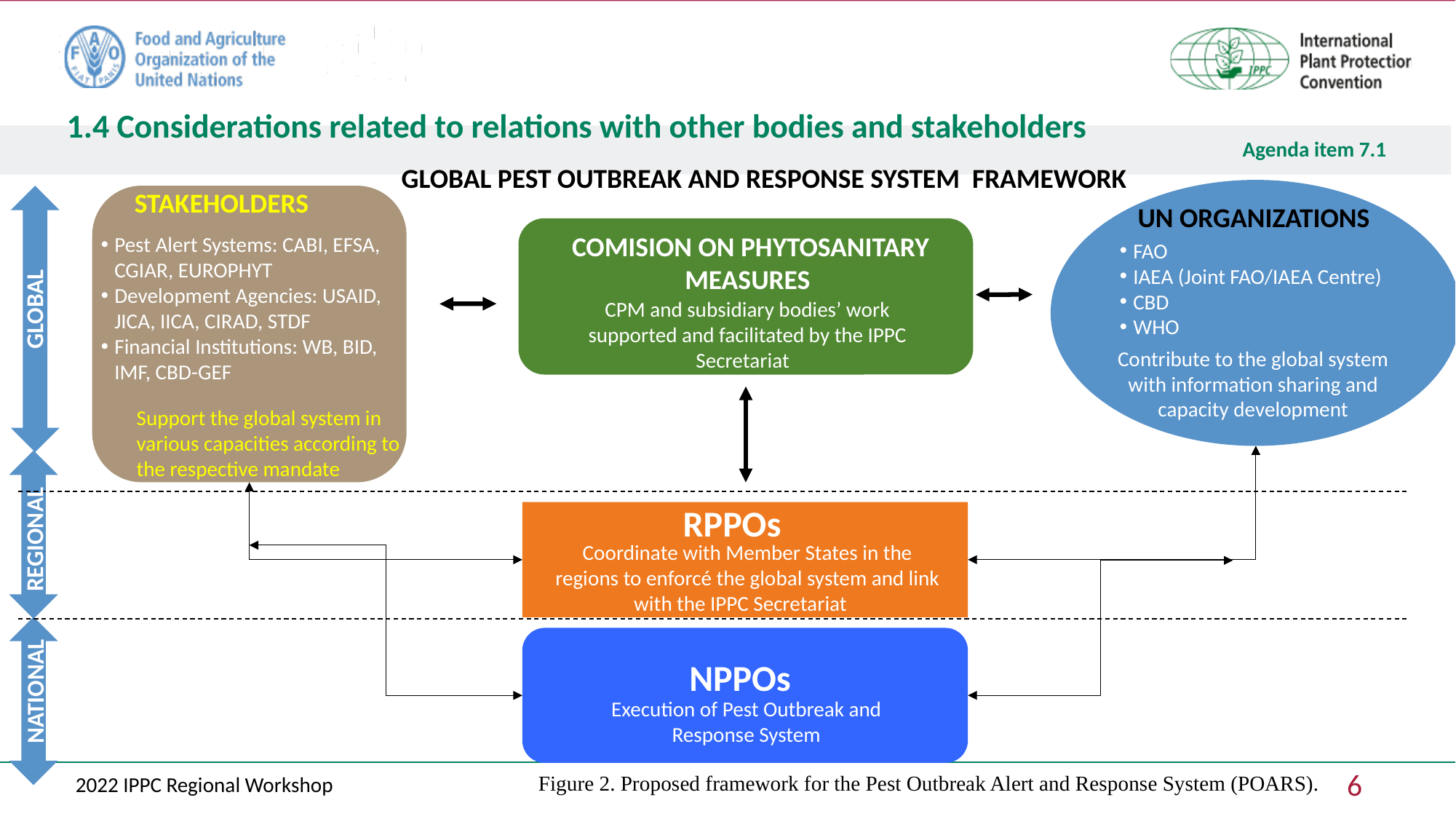

# 1.4 Considerations related to relations with other bodies and stakeholders
GLOBAL PEST OUTBREAK AND RESPONSE SYSTEM  FRAMEWORK

STAKEHOLDERS
GLOBAL
UN ORGANIZATIONS

COMISION ON PHYTOSANITARY MEASURES
Pest Alert Systems: CABI, EFSA, CGIAR, EUROPHYT
Development Agencies: USAID, JICA, IICA, CIRAD, STDF
Financial Institutions: WB, BID, IMF, CBD-GEF
FAO
IAEA (Joint FAO/IAEA Centre)
CBD
WHO
CPM and subsidiary bodies’ work supported and facilitated by the IPPC Secretariat
Contribute to the global system with information sharing and capacity development
Support the global system in various capacities according to the respective mandate
REGIONAL

RPPOs

Coordinate with Member States in the regions to enforcé the global system and link with the IPPC Secretariat
NATIONAL

NPPOs
Execution of Pest Outbreak and Response System
Figure 2. Proposed framework for the Pest Outbreak Alert and Response System (POARS).